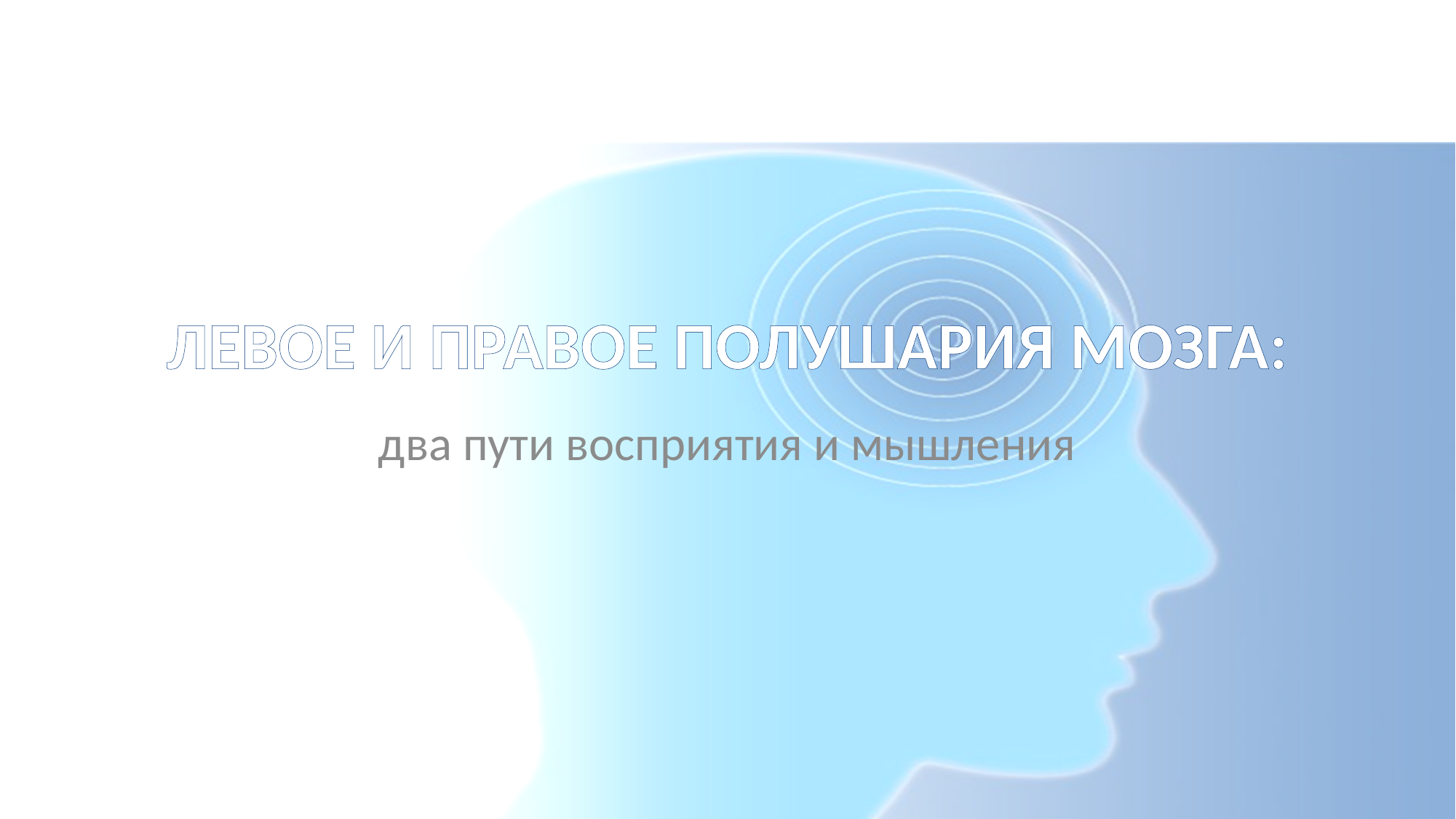

# ЛЕВОЕ И ПРАВОЕ ПОЛУШАРИЯ МОЗГА:
два пути восприятия и мышления